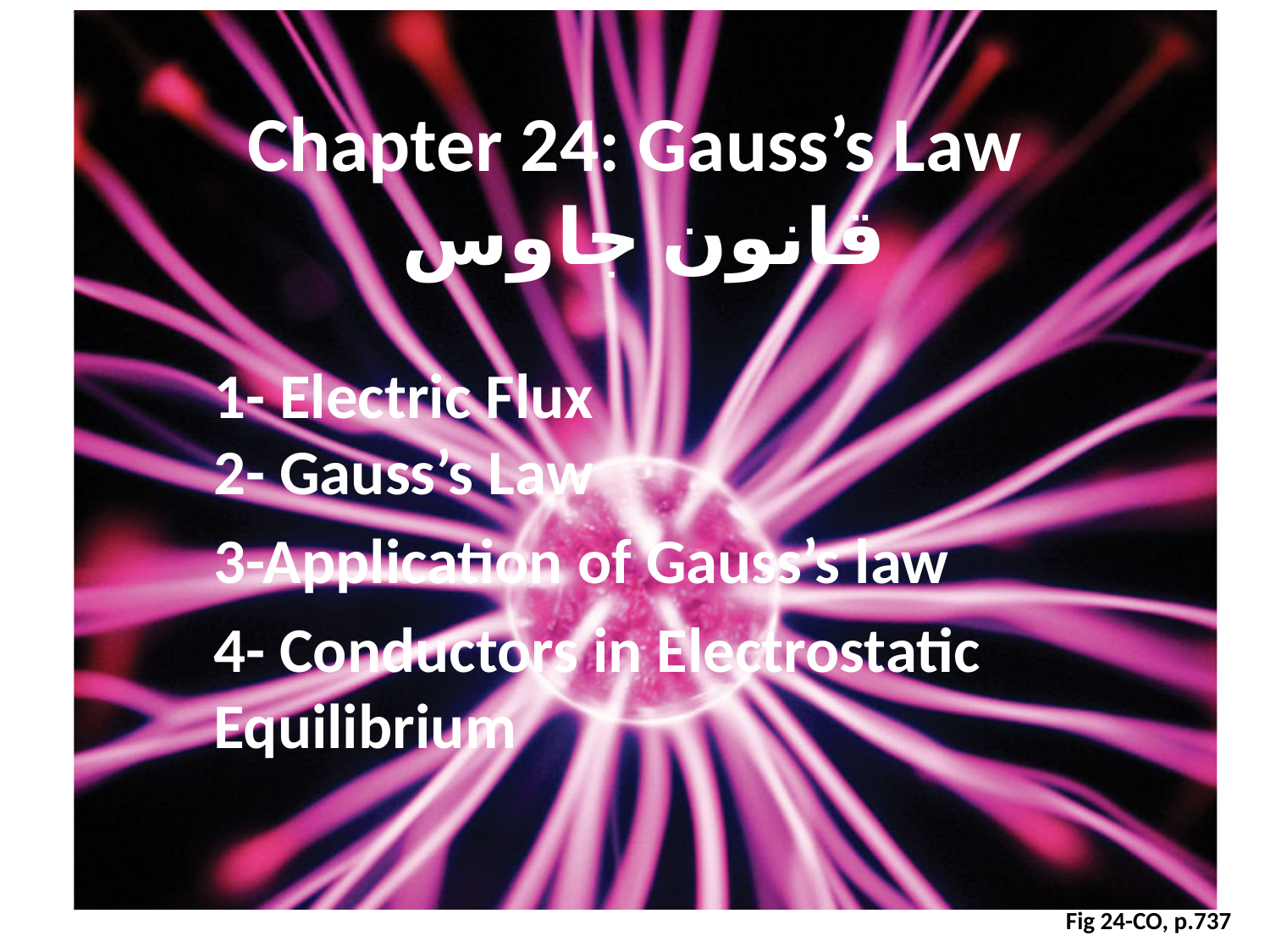

#
Chapter 24: Gauss’s Law
 قانون جاوس
1- Electric Flux
2- Gauss’s Law
3-Application of Gauss’s law
4- Conductors in Electrostatic Equilibrium
Fig 24-CO, p.737